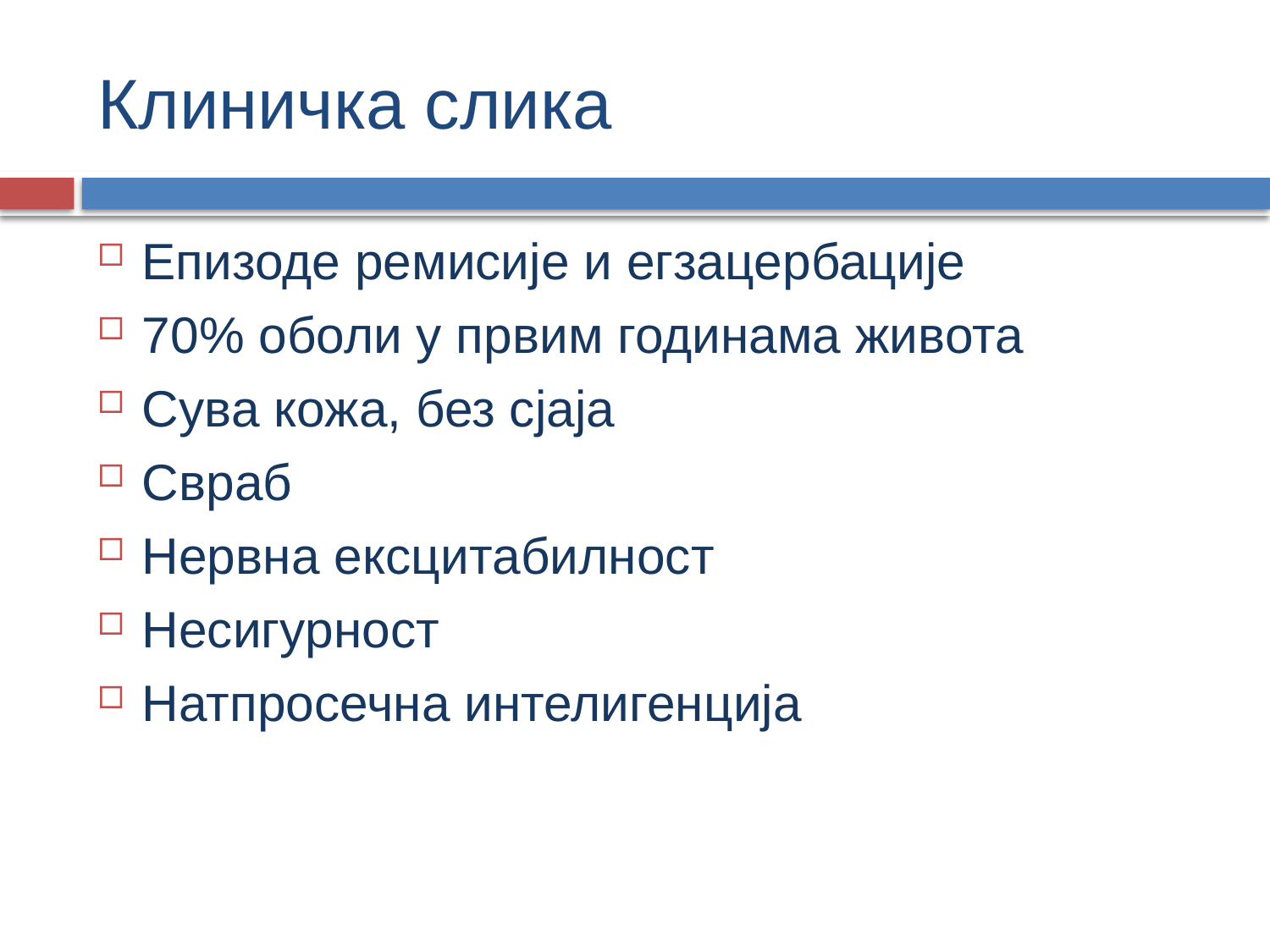

# Клиничка слика
Епизоде ремисије и егзацербације
70% оболи у првим годинама живота
Сува кожа, без сјаја
Свраб
Нервна ексцитабилност
Несигурност
Натпросечна интелигенција